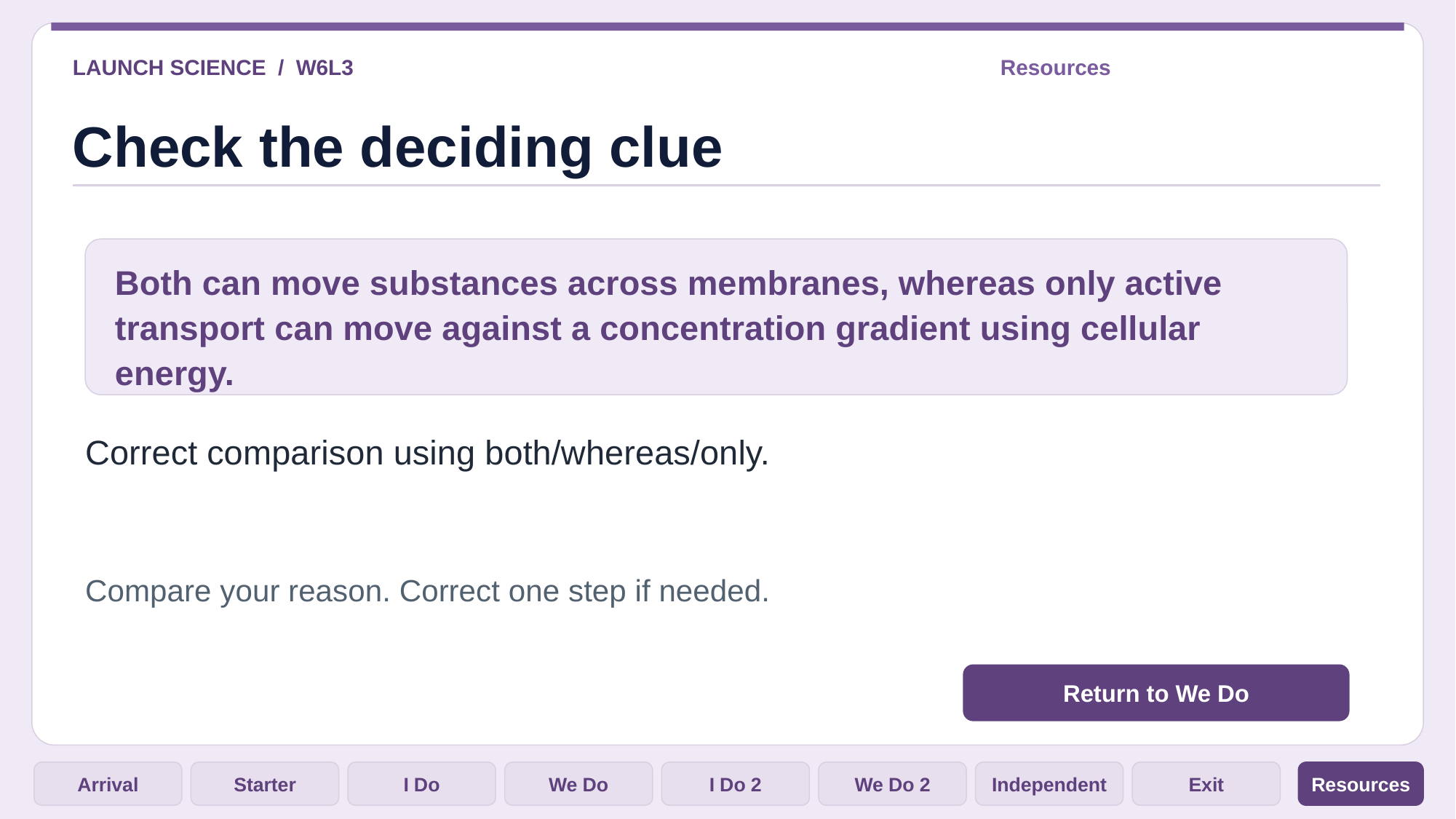

LAUNCH SCIENCE  /  W6L3
Resources
Check the deciding clue

Both can move substances across membranes, whereas only active transport can move against a concentration gradient using cellular energy.
Correct comparison using both/whereas/only.
Compare your reason. Correct one step if needed.
Return to We Do
Arrival
Starter
I Do
We Do
I Do 2
We Do 2
Independent
Exit
Resources